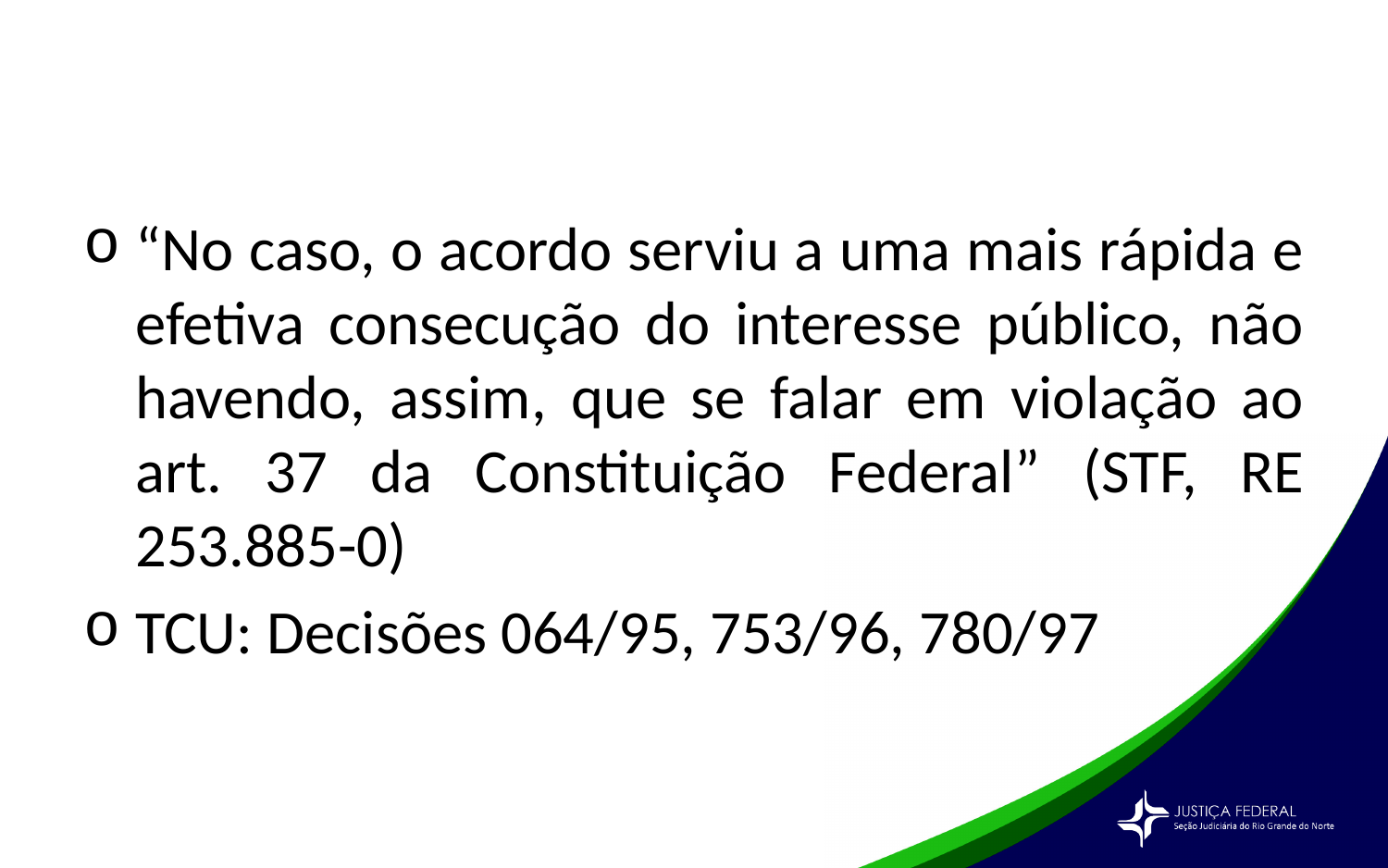

#
“No caso, o acordo serviu a uma mais rápida e efetiva consecução do interesse público, não havendo, assim, que se falar em violação ao art. 37 da Constituição Federal” (STF, RE 253.885-0)
TCU: Decisões 064/95, 753/96, 780/97